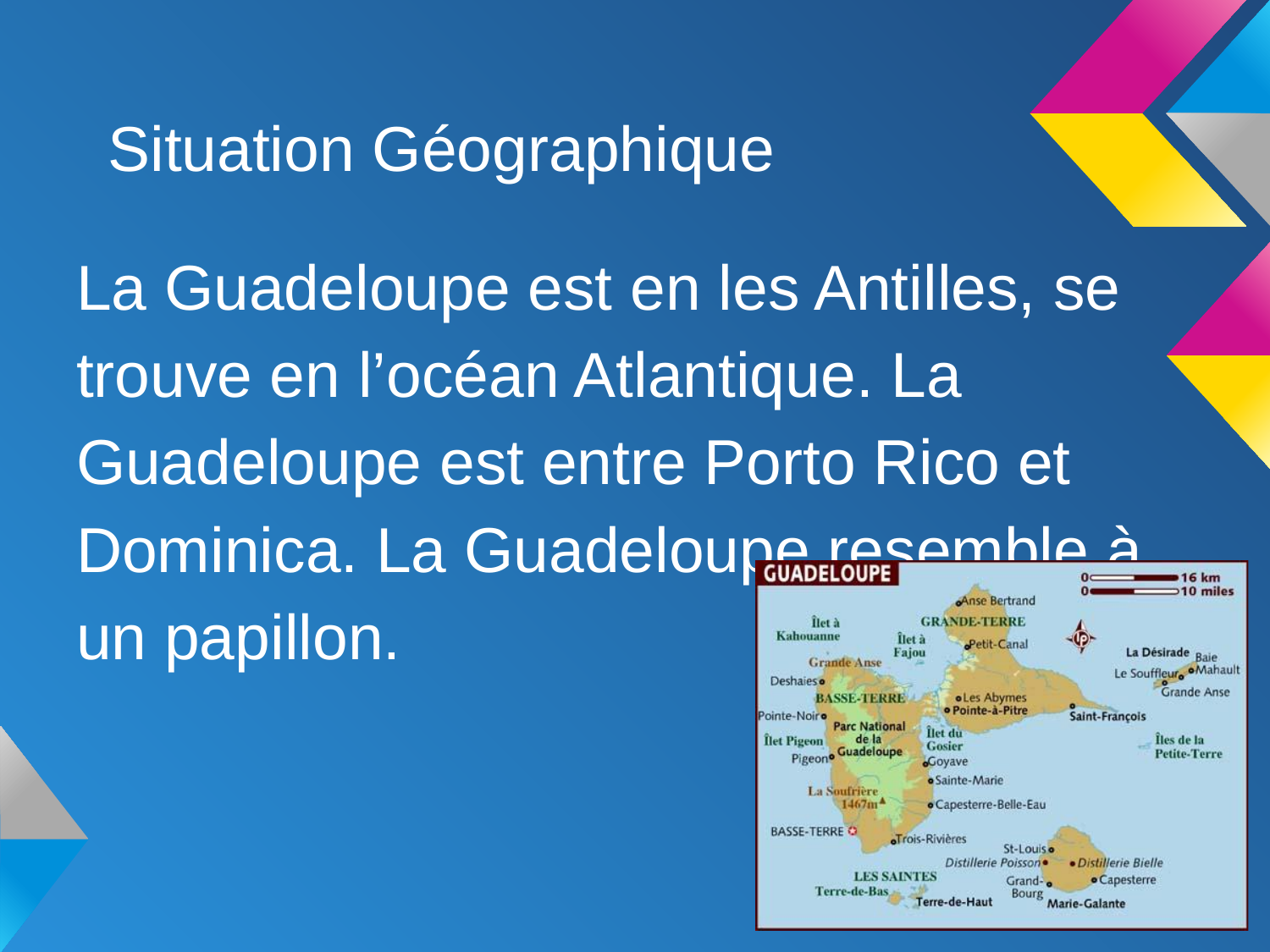

# Situation Géographique
La Guadeloupe est en les Antilles, se trouve en l’océan Atlantique. La Guadeloupe est entre Porto Rico et Dominica. La Guadeloupe resemble à  un papillon.